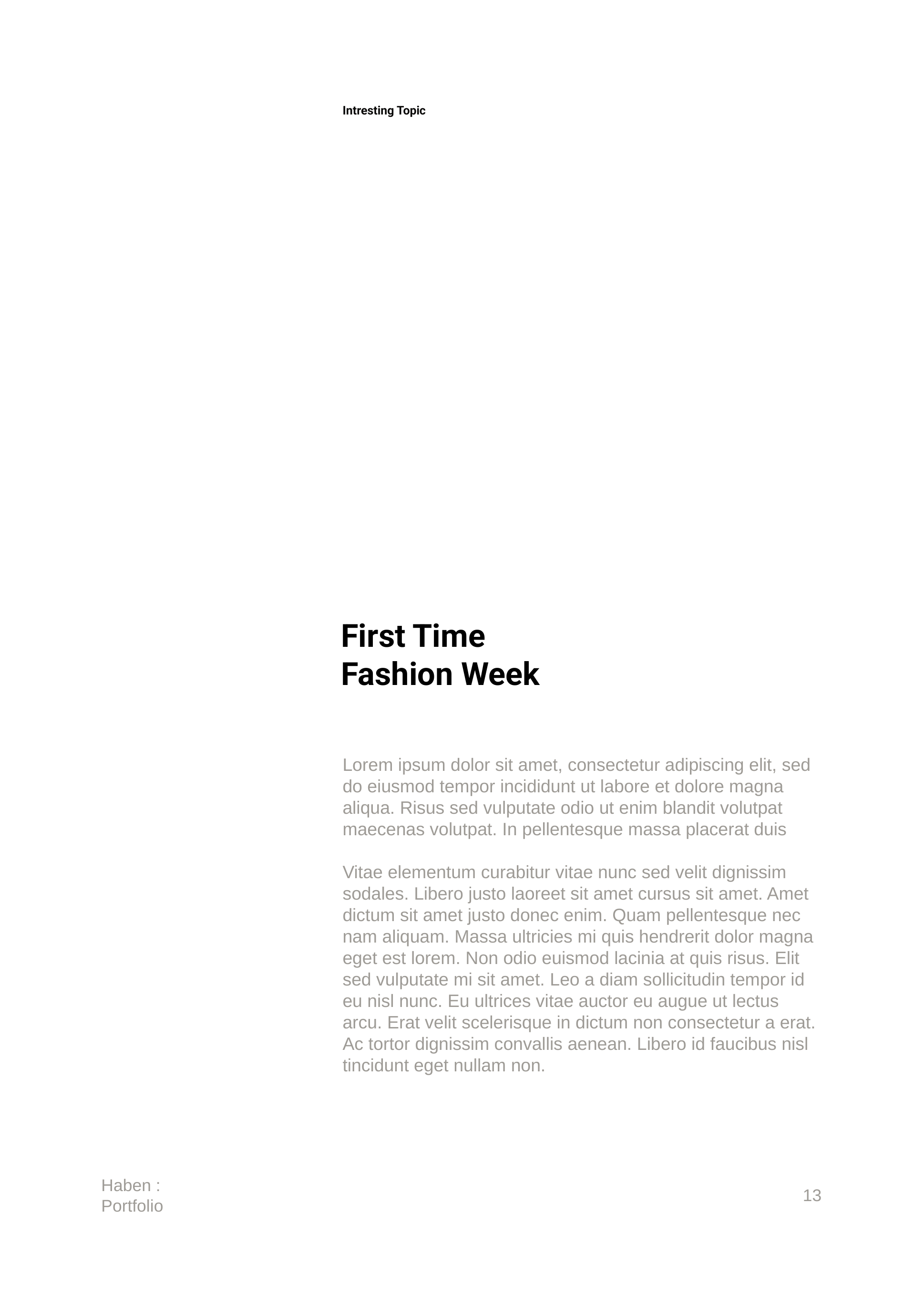

Intresting Topic
First Time
Fashion Week
Lorem ipsum dolor sit amet, consectetur adipiscing elit, sed do eiusmod tempor incididunt ut labore et dolore magna aliqua. Risus sed vulputate odio ut enim blandit volutpat maecenas volutpat. In pellentesque massa placerat duis

Vitae elementum curabitur vitae nunc sed velit dignissim sodales. Libero justo laoreet sit amet cursus sit amet. Amet dictum sit amet justo donec enim. Quam pellentesque nec nam aliquam. Massa ultricies mi quis hendrerit dolor magna eget est lorem. Non odio euismod lacinia at quis risus. Elit sed vulputate mi sit amet. Leo a diam sollicitudin tempor id eu nisl nunc. Eu ultrices vitae auctor eu augue ut lectus arcu. Erat velit scelerisque in dictum non consectetur a erat. Ac tortor dignissim convallis aenean. Libero id faucibus nisl tincidunt eget nullam non.
Haben : Portfolio
13